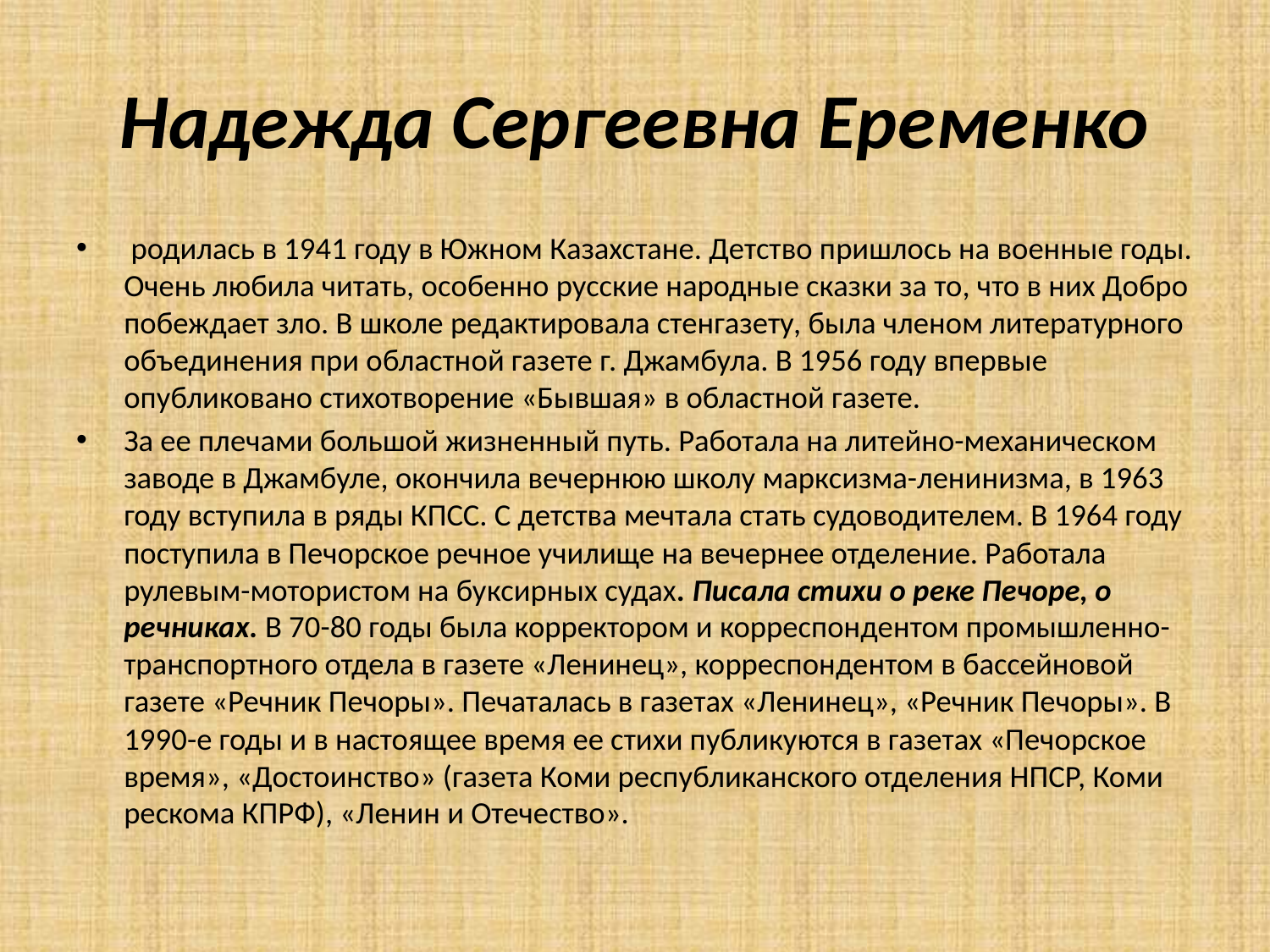

# Надежда Сергеевна Еременко
 родилась в 1941 году в Южном Казахстане. Детство пришлось на военные годы. Очень любила читать, особенно русские народные сказки за то, что в них Добро побеждает зло. В школе редактировала стенгазету, была членом литературного объединения при областной газете г. Джамбула. В 1956 году впервые опубликовано стихотворение «Бывшая» в областной газете.
За ее плечами большой жизненный путь. Работала на литейно-механическом заводе в Джамбуле, окончила вечернюю школу марксизма-ленинизма, в 1963 году вступила в ряды КПСС. С детства мечтала стать судоводителем. В 1964 году поступила в Печорское речное училище на вечернее отделение. Работала рулевым-мотористом на буксирных судах. Писала стихи о реке Печоре, о речниках. В 70-80 годы была корректором и корреспондентом промышленно-транспортного отдела в газете «Ленинец», корреспондентом в бассейновой газете «Речник Печоры». Печаталась в газетах «Ленинец», «Речник Печоры». В 1990-е годы и в настоящее время ее стихи публикуются в газетах «Печорское время», «Достоинство» (газета Коми республиканского отделения НПСР, Коми рескома КПРФ), «Ленин и Отечество».